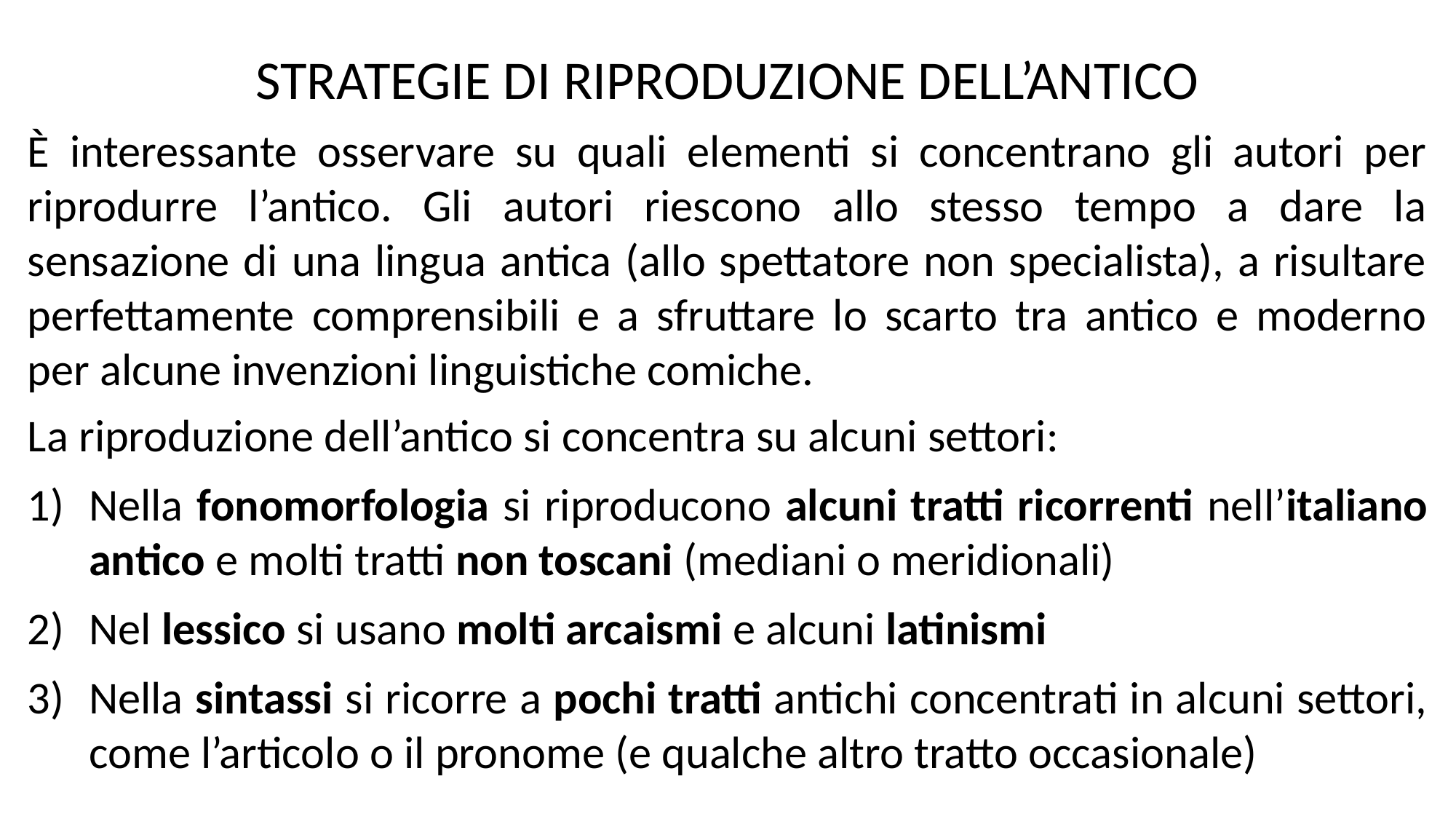

STRATEGIE DI RIPRODUZIONE DELL’ANTICO
È interessante osservare su quali elementi si concentrano gli autori per riprodurre l’antico. Gli autori riescono allo stesso tempo a dare la sensazione di una lingua antica (allo spettatore non specialista), a risultare perfettamente comprensibili e a sfruttare lo scarto tra antico e moderno per alcune invenzioni linguistiche comiche.
La riproduzione dell’antico si concentra su alcuni settori:

Nella fonomorfologia si riproducono alcuni tratti ricorrenti nell’italiano antico e molti tratti non toscani (mediani o meridionali)

Nel lessico si usano molti arcaismi e alcuni latinismi

Nella sintassi si ricorre a pochi tratti antichi concentrati in alcuni settori, come l’articolo o il pronome (e qualche altro tratto occasionale)